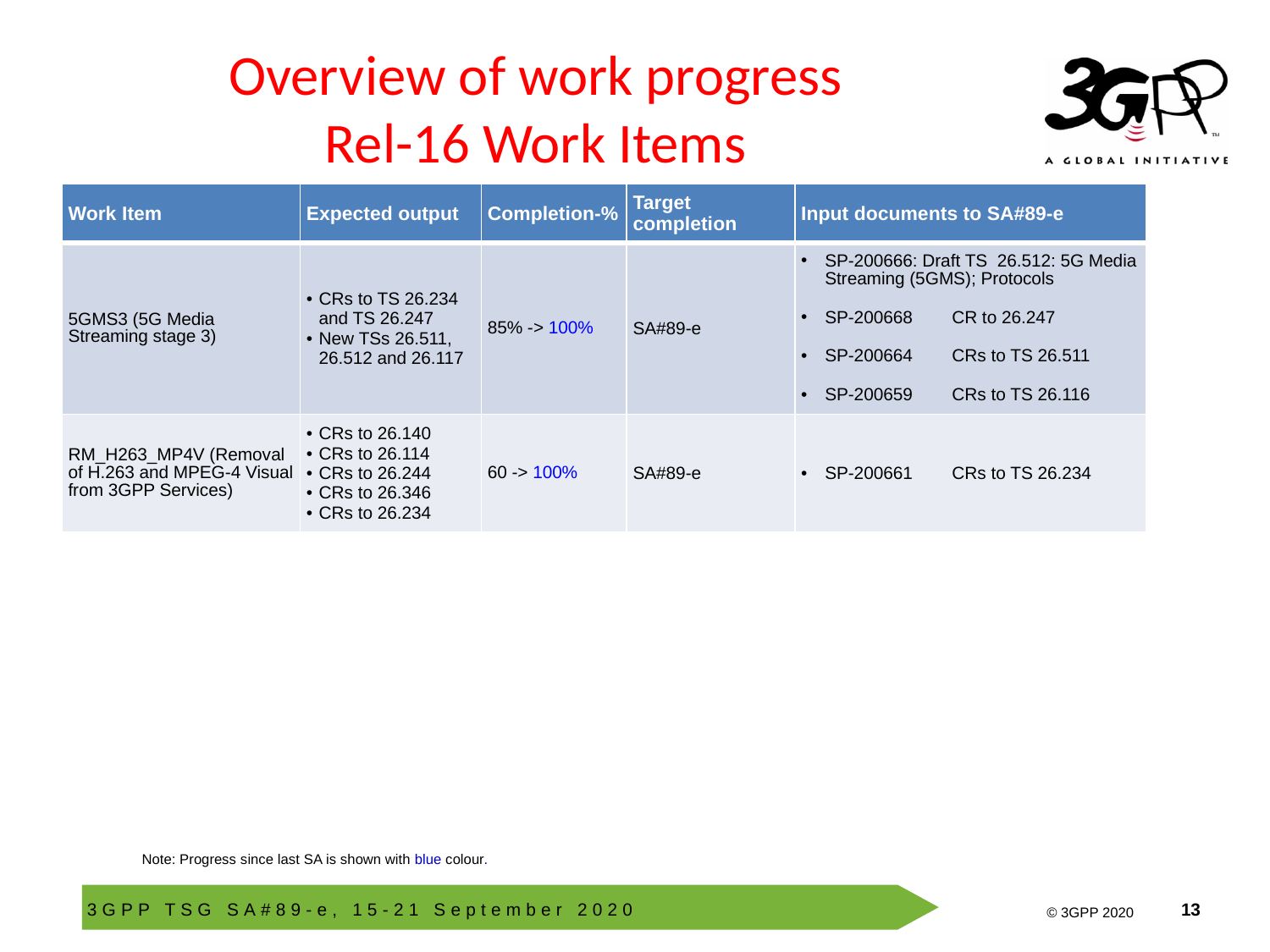

# Overview of work progress Rel-16 Work Items
| Work Item | Expected output | Completion-% | Target completion | Input documents to SA#89-e |
| --- | --- | --- | --- | --- |
| 5GMS3 (5G Media Streaming stage 3) | CRs to TS 26.234 and TS 26.247 New TSs 26.511, 26.512 and 26.117 | 85% -> 100% | SA#89-e | SP-200666: Draft TS 26.512: 5G Media Streaming (5GMS); Protocols SP-200668 CR to 26.247 SP-200664 CRs to TS 26.511 SP-200659 CRs to TS 26.116 |
| RM\_H263\_MP4V (Removal of H.263 and MPEG-4 Visual from 3GPP Services) | CRs to 26.140 CRs to 26.114 CRs to 26.244 CRs to 26.346 CRs to 26.234 | 60 -> 100% | SA#89-e | SP-200661 CRs to TS 26.234 |

Note: Progress since last SA is shown with blue colour.